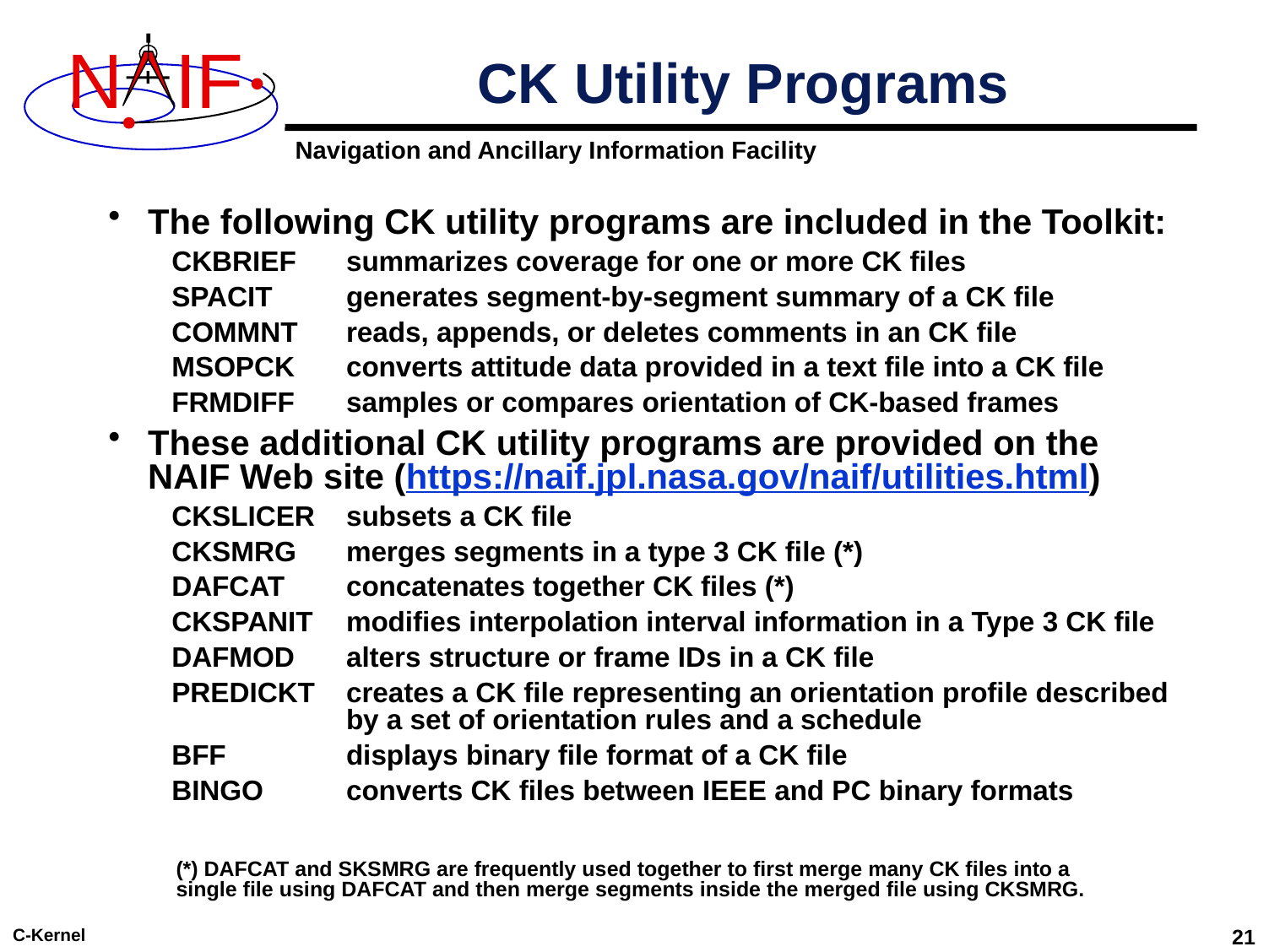

# CK Utility Programs
The following CK utility programs are included in the Toolkit:
CKBRIEF 	summarizes coverage for one or more CK files
SPACIT	generates segment-by-segment summary of a CK file
COMMNT	reads, appends, or deletes comments in an CK file
MSOPCK 	converts attitude data provided in a text file into a CK file
FRMDIFF	samples or compares orientation of CK-based frames
These additional CK utility programs are provided on the NAIF Web site (https://naif.jpl.nasa.gov/naif/utilities.html)
CKSLICER	subsets a CK file
CKSMRG	merges segments in a type 3 CK file (*)
DAFCAT	concatenates together CK files (*)
CKSPANIT	modifies interpolation interval information in a Type 3 CK file
DAFMOD	alters structure or frame IDs in a CK file
PREDICKT 	creates a CK file representing an orientation profile described by a set of orientation rules and a schedule
BFF	displays binary file format of a CK file
BINGO	converts CK files between IEEE and PC binary formats

(*) DAFCAT and SKSMRG are frequently used together to first merge many CK files into a single file using DAFCAT and then merge segments inside the merged file using CKSMRG.
C-Kernel
21